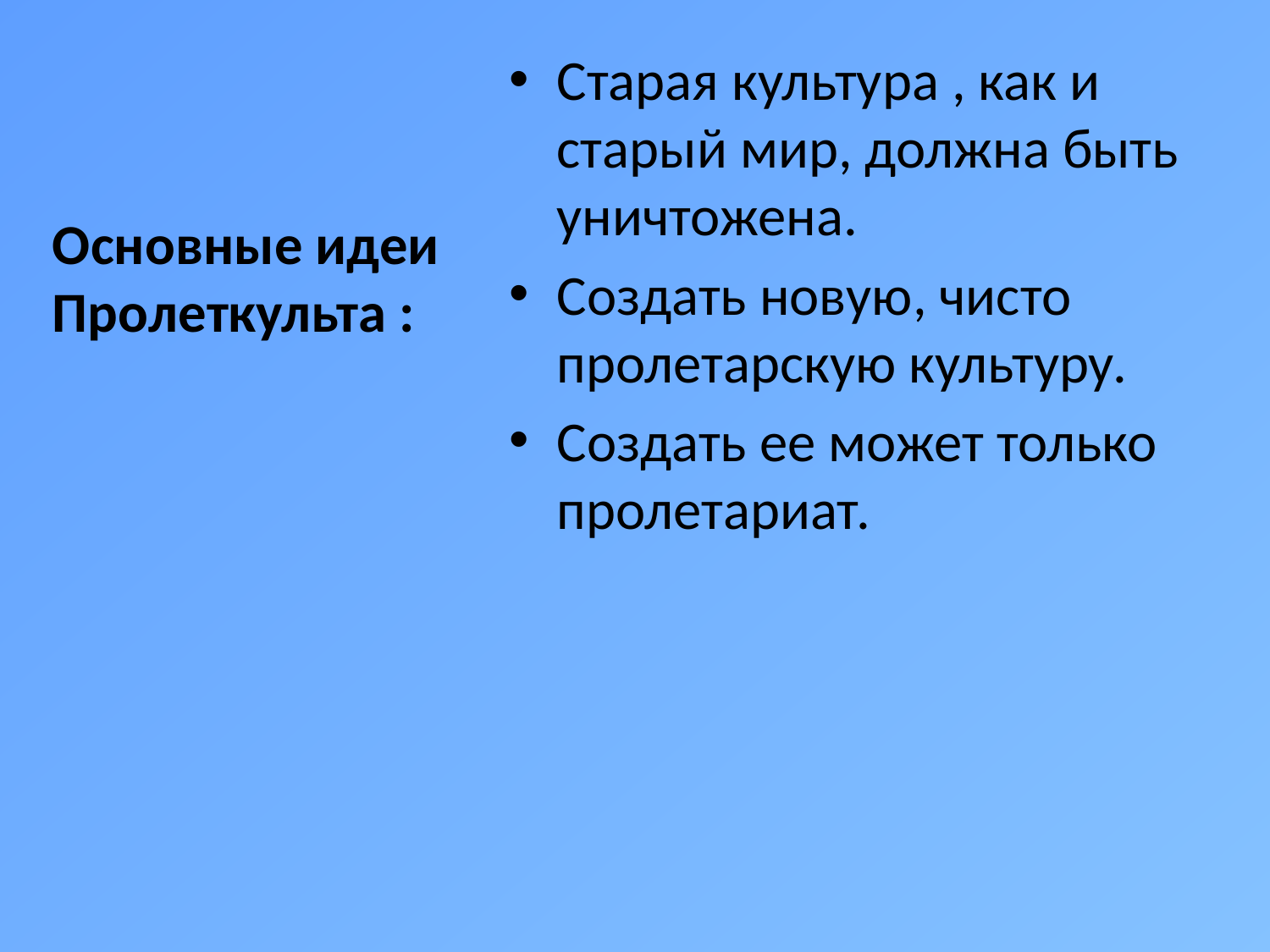

Старая культура , как и старый мир, должна быть уничтожена.
Создать новую, чисто пролетарскую культуру.
Создать ее может только пролетариат.

# Основные идеи Пролеткульта :